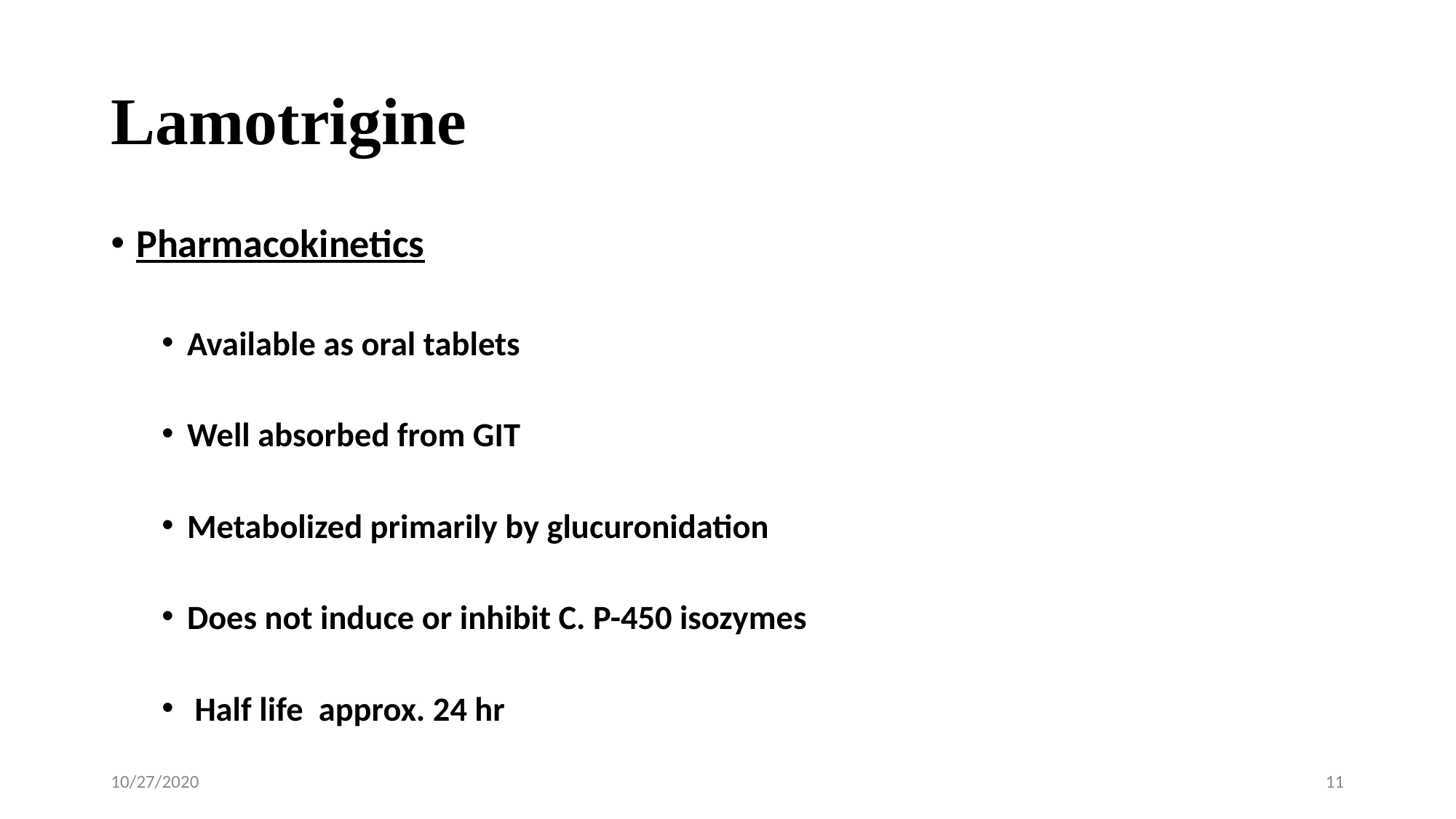

# Lamotrigine
Pharmacokinetics

Available as oral tablets

Well absorbed from GIT

Metabolized primarily by glucuronidation

Does not induce or inhibit C. P-450 isozymes

 Half life  approx. 24 hr

10/27/2020
11